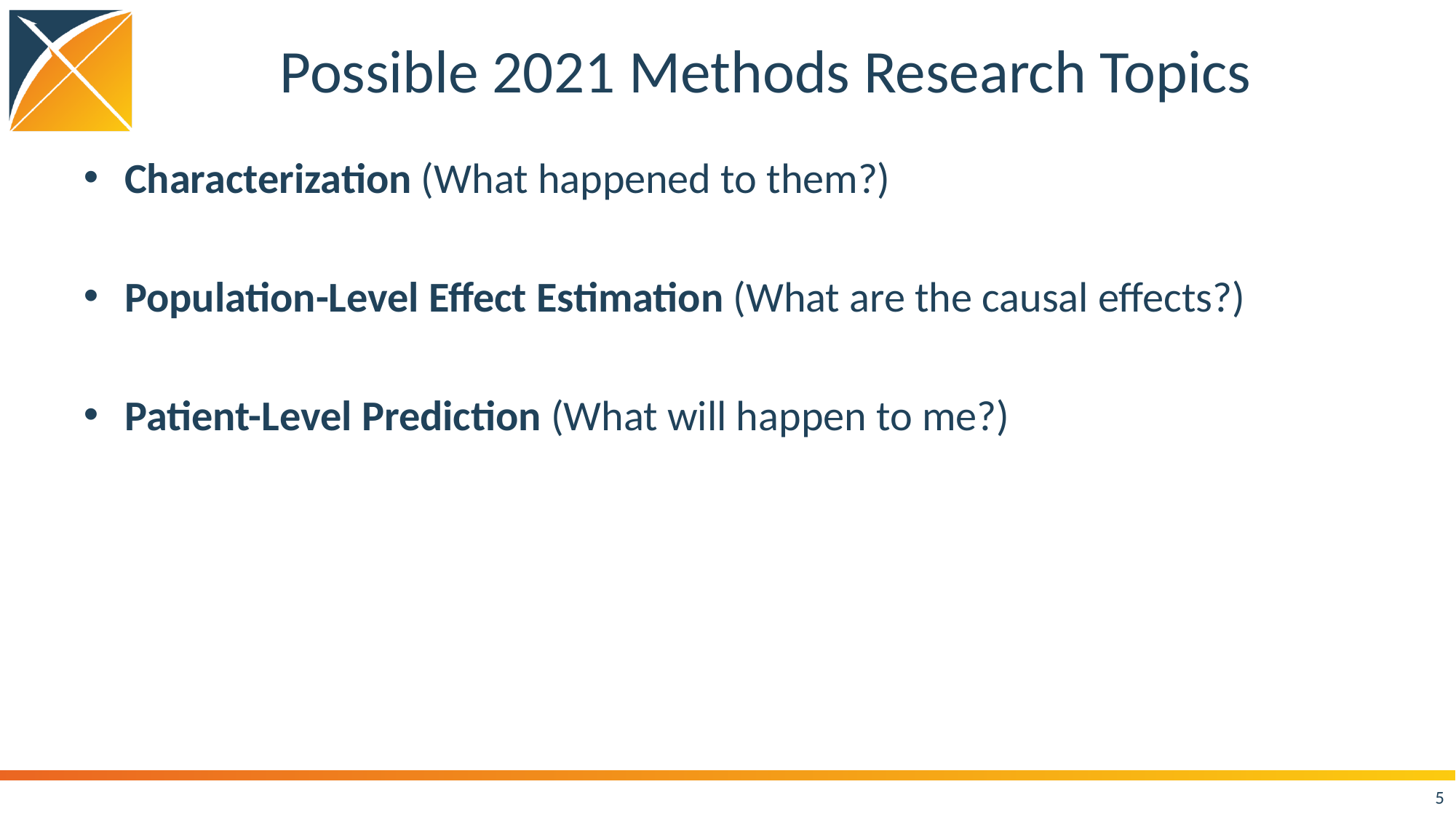

# Possible 2021 Methods Research Topics
Characterization (What happened to them?)

Population-Level Effect Estimation (What are the causal effects?)

Patient-Level Prediction (What will happen to me?)
5